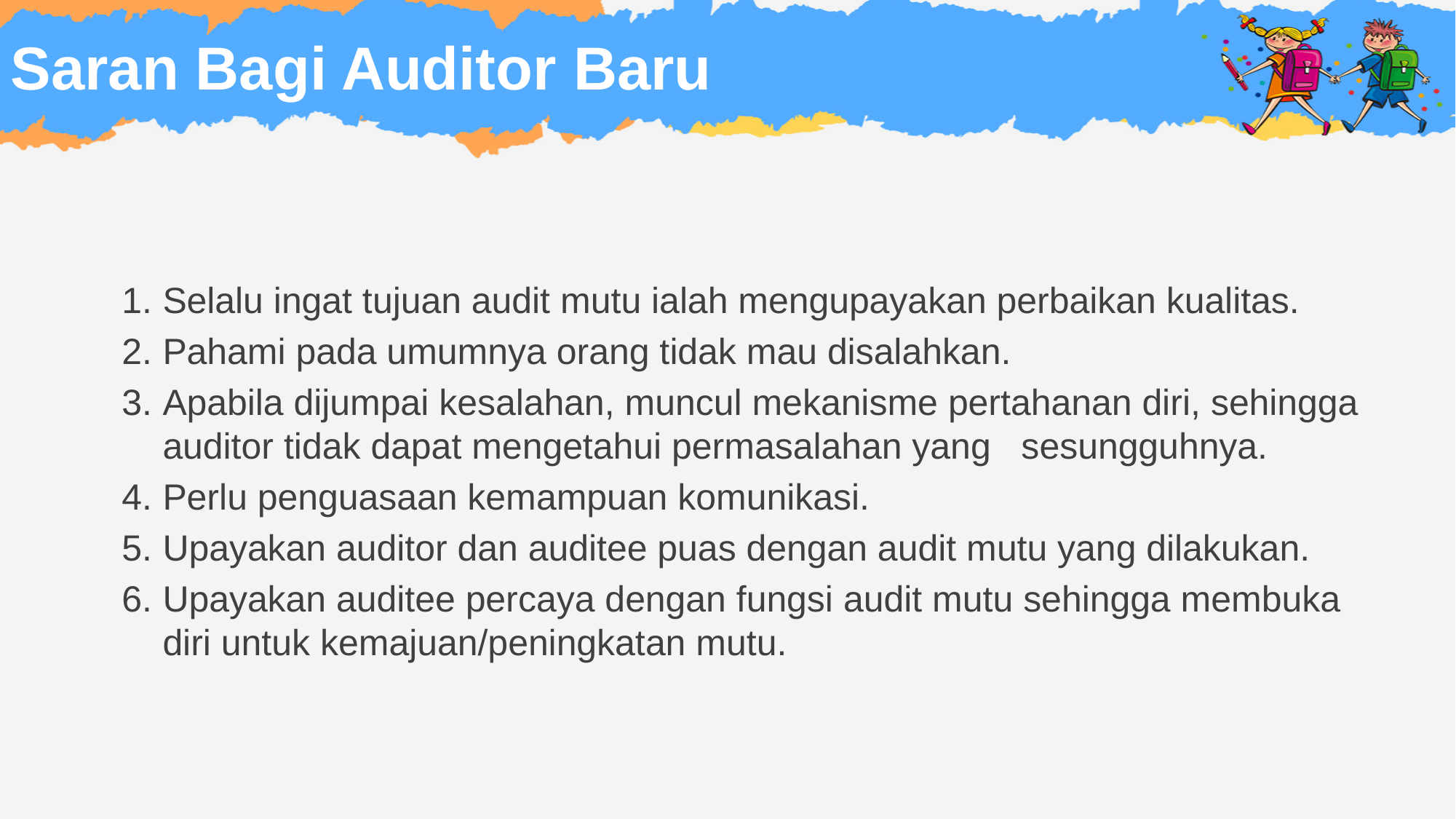

# Saran Bagi Auditor Baru
Selalu ingat tujuan audit mutu ialah mengupayakan perbaikan kualitas.
Pahami pada umumnya orang tidak mau disalahkan.
Apabila dijumpai kesalahan, muncul mekanisme pertahanan diri, sehingga auditor tidak dapat mengetahui permasalahan yang   sesungguhnya.
Perlu penguasaan kemampuan komunikasi.
Upayakan auditor dan auditee puas dengan audit mutu yang dilakukan.
Upayakan auditee percaya dengan fungsi audit mutu sehingga membuka diri untuk kemajuan/peningkatan mutu.